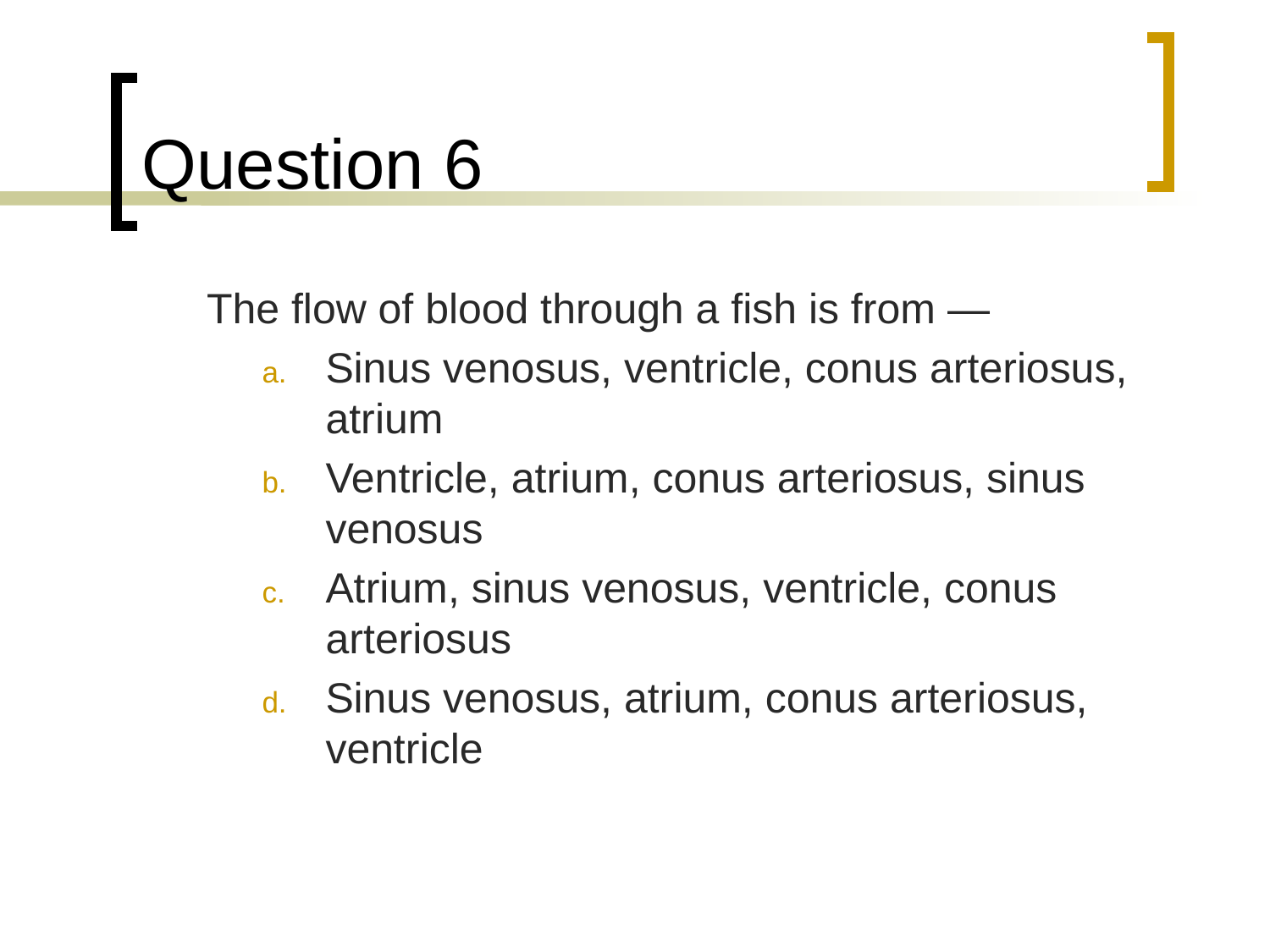

# Question 6
	The flow of blood through a fish is from —
Sinus venosus, ventricle, conus arteriosus, atrium
Ventricle, atrium, conus arteriosus, sinus venosus
Atrium, sinus venosus, ventricle, conus arteriosus
Sinus venosus, atrium, conus arteriosus, ventricle